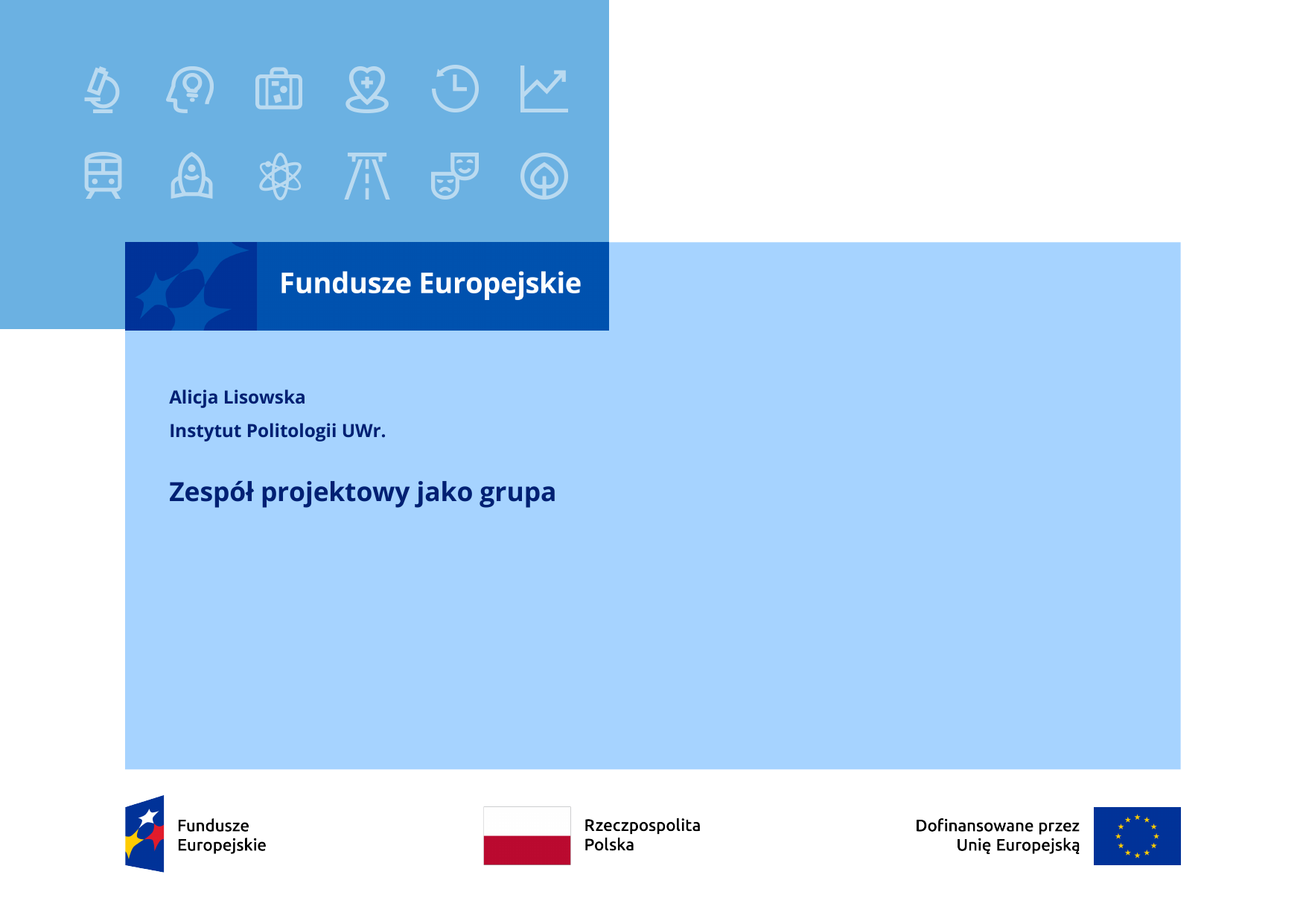

# Alicja Lisowska Instytut Politologii UWr. Zespół projektowy jako grupa